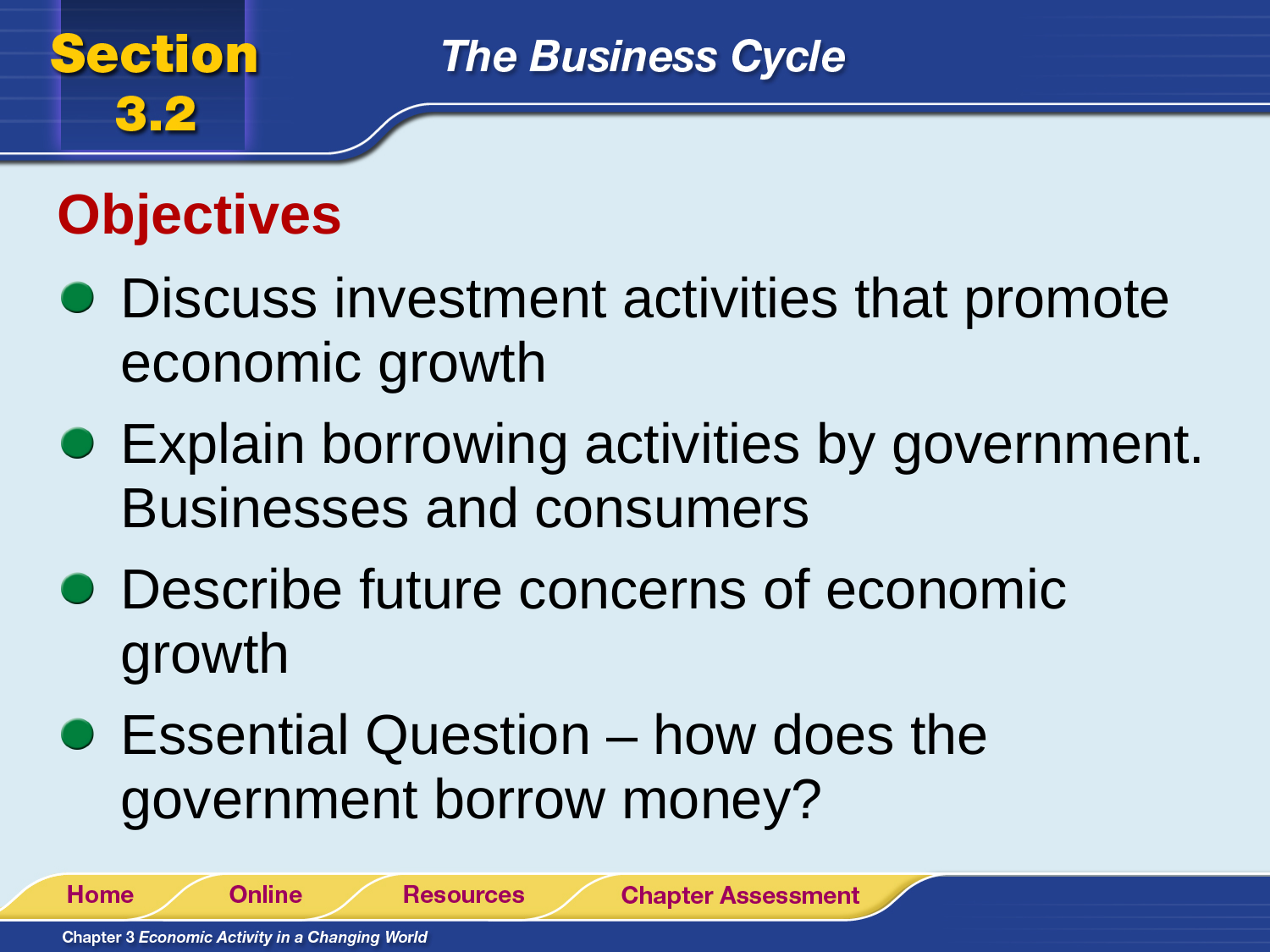

# Objectives
Discuss investment activities that promote economic growth
Explain borrowing activities by government. Businesses and consumers
Describe future concerns of economic growth
Essential Question – how does the government borrow money?